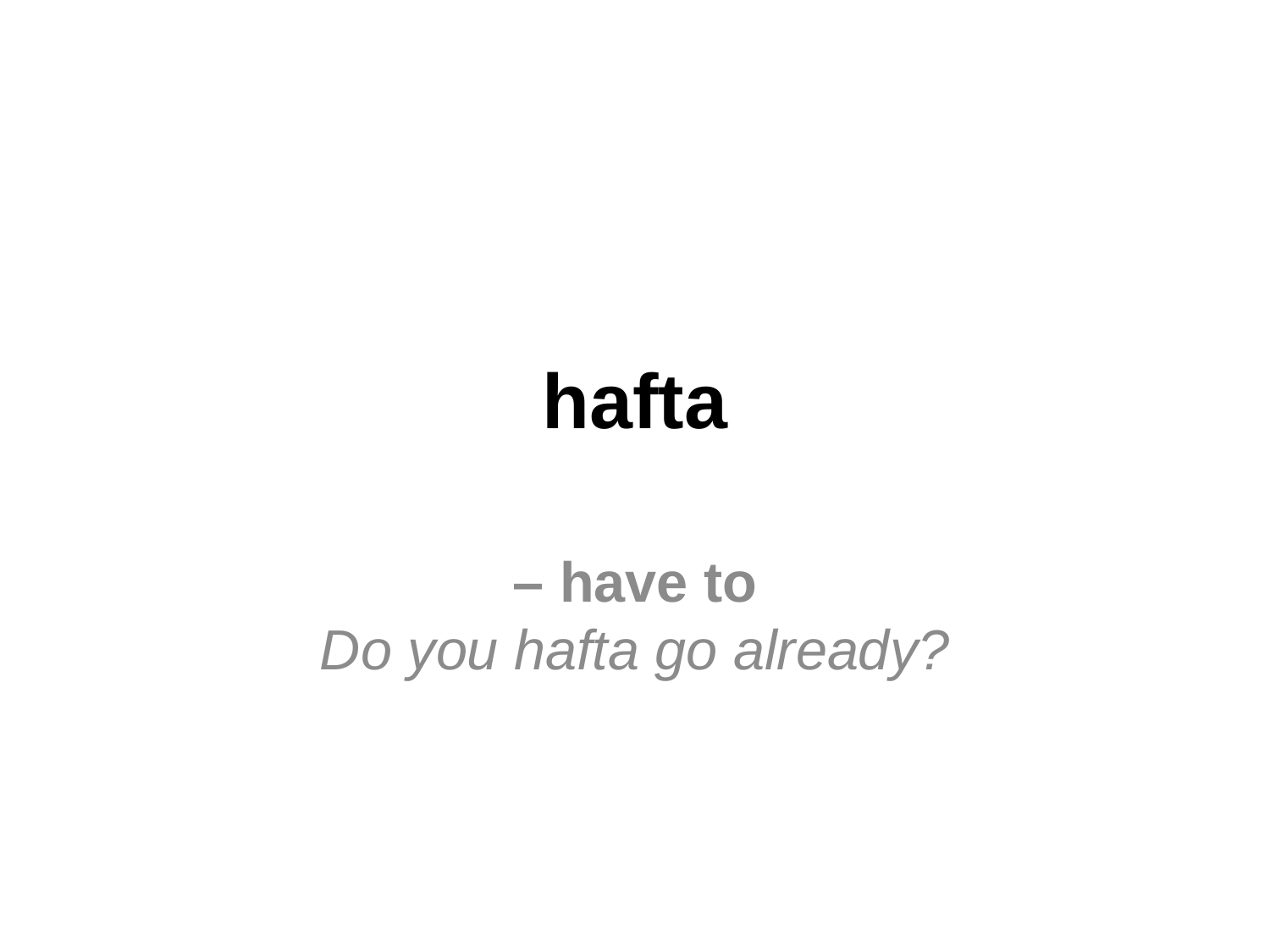

# hafta
– have to
Do you hafta go already?